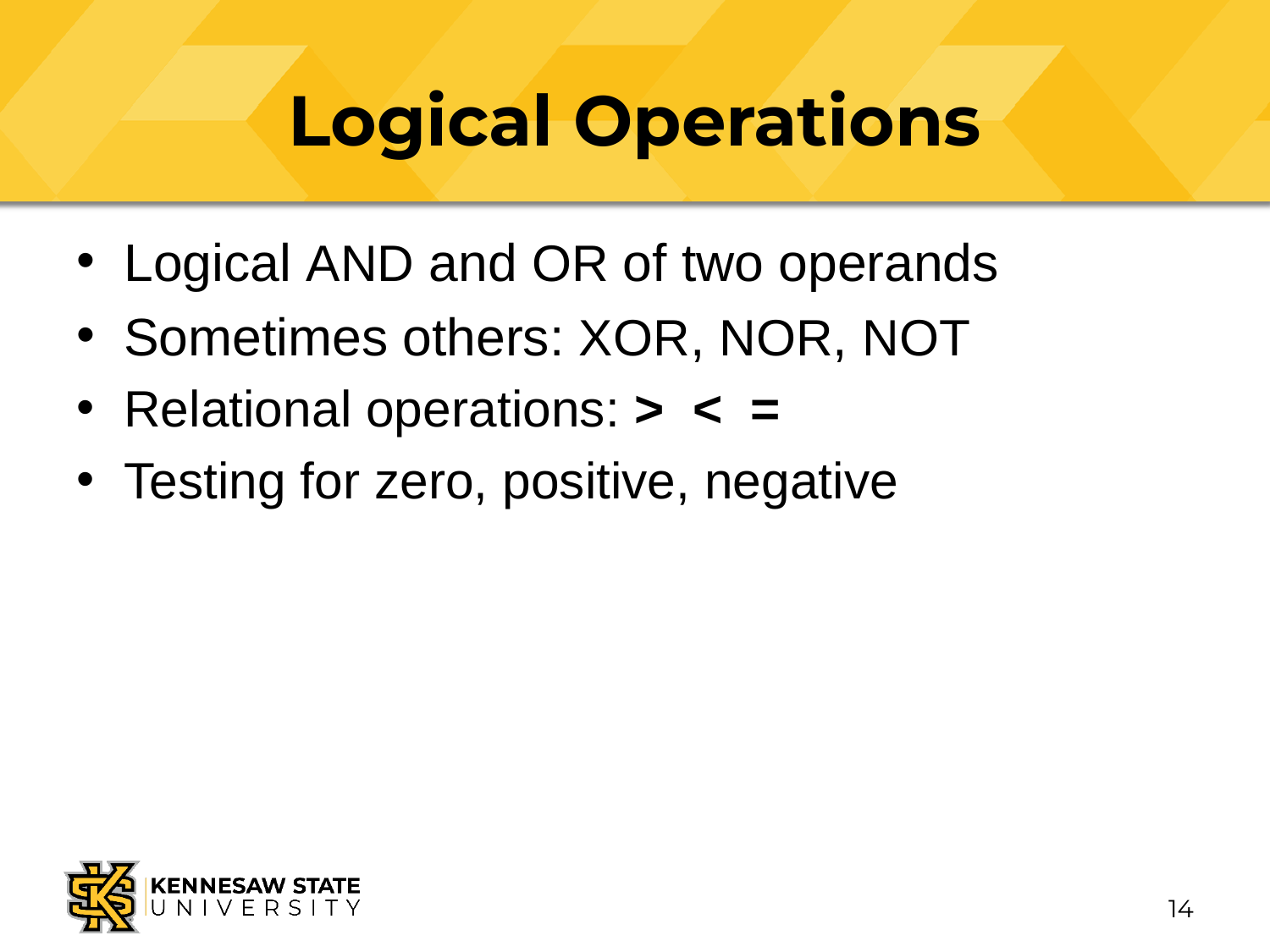

# Logical Operations
Logical AND and OR of two operands
Sometimes others: XOR, NOR, NOT
Relational operations: >  <  =
Testing for zero, positive, negative
14